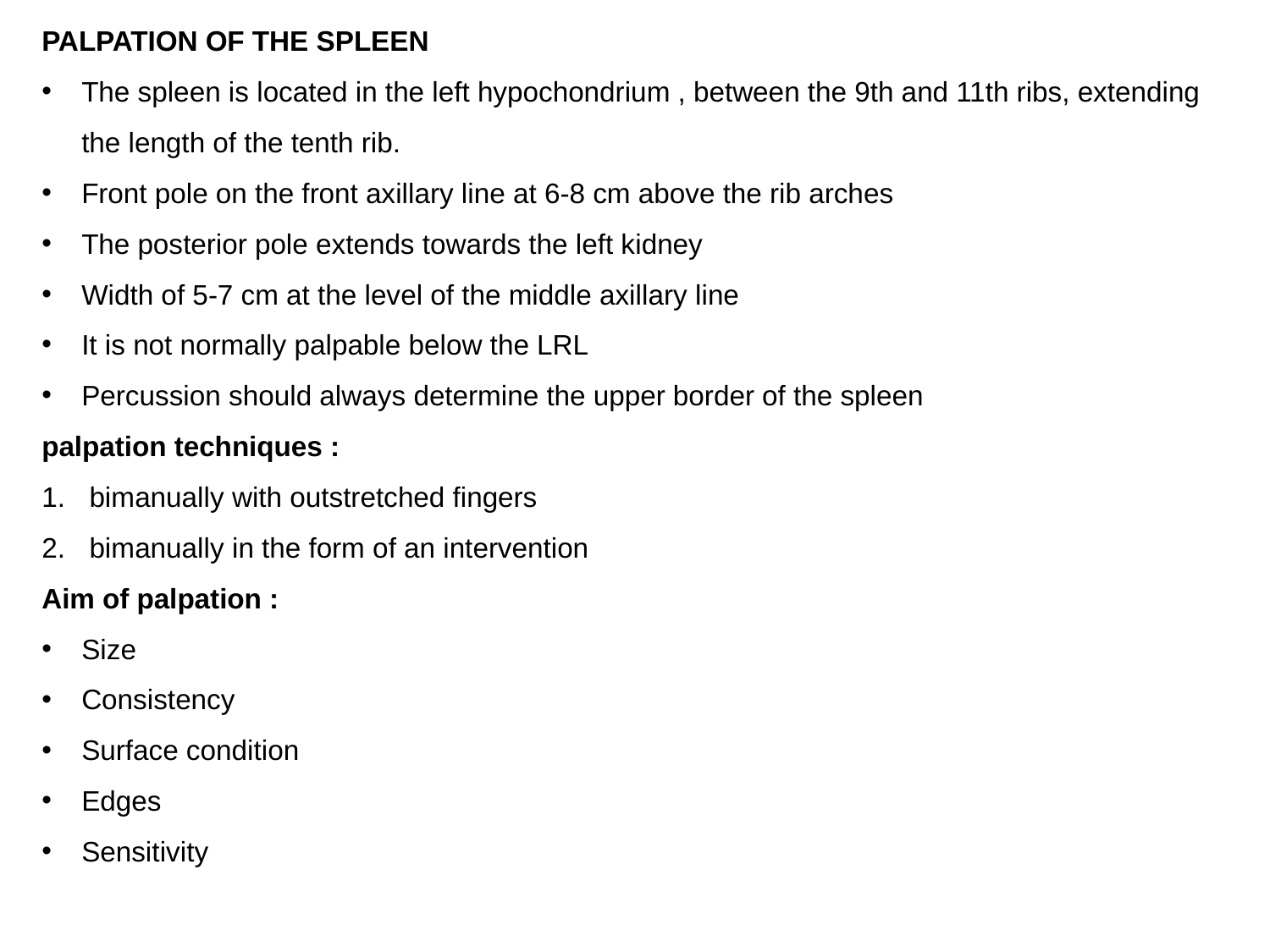

PALPATION OF THE SPLEEN
The spleen is located in the left hypochondrium , between the 9th and 11th ribs, extending the length of the tenth rib.
Front pole on the front axillary line at 6-8 cm above the rib arches
The posterior pole extends towards the left kidney
Width of 5-7 cm at the level of the middle axillary line
It is not normally palpable below the LRL
Percussion should always determine the upper border of the spleen
palpation techniques :
bimanually with outstretched fingers
bimanually in the form of an intervention
Aim of palpation :
Size
Consistency
Surface condition
Edges
Sensitivity